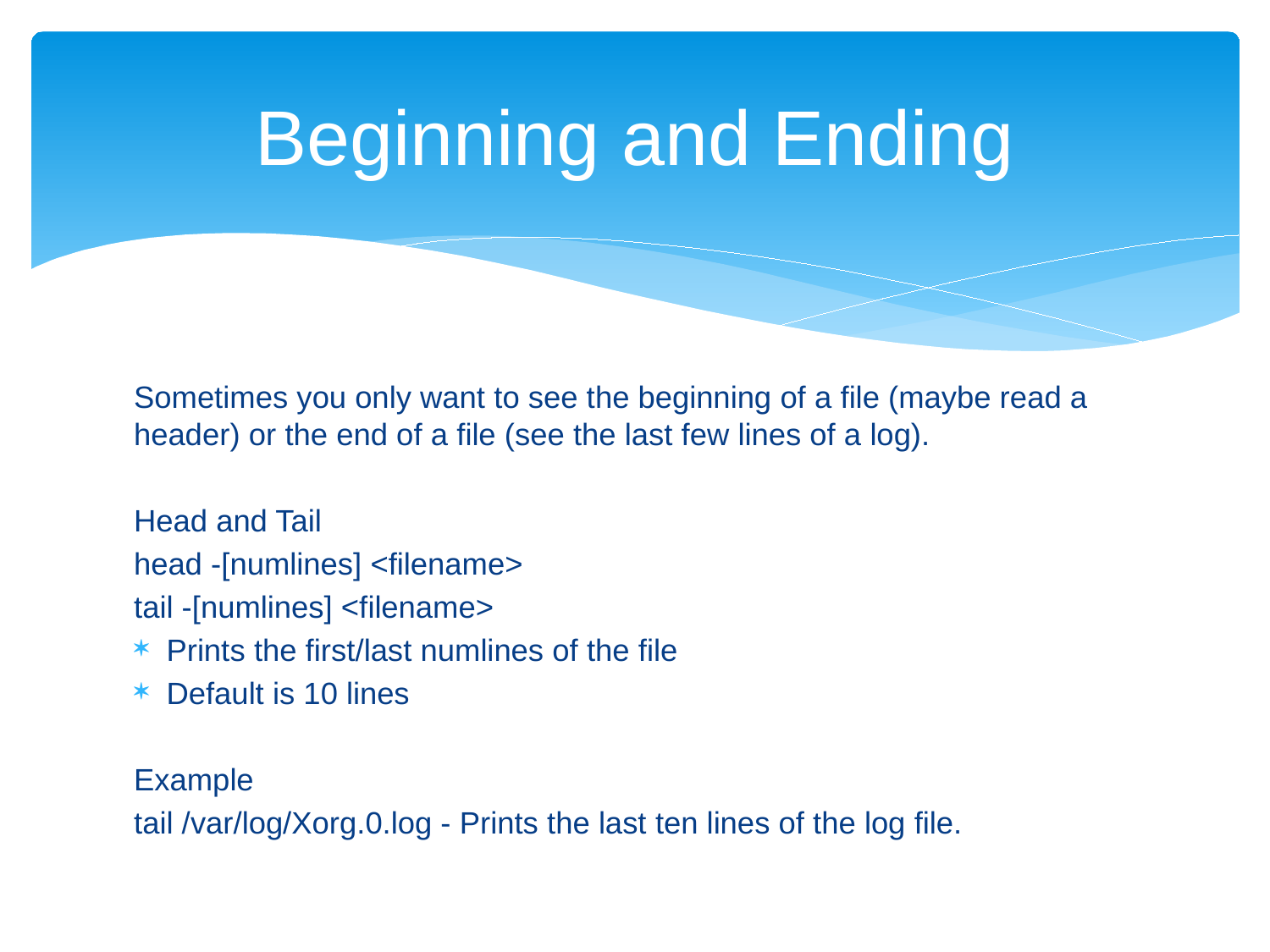

# Beginning and Ending
Sometimes you only want to see the beginning of a file (maybe read a header) or the end of a file (see the last few lines of a log).

Head and Tail
head -[numlines] <filename>
tail -[numlines] <filename>
Prints the first/last numlines of the file
Default is 10 lines

Example
tail /var/log/Xorg.0.log - Prints the last ten lines of the log file.